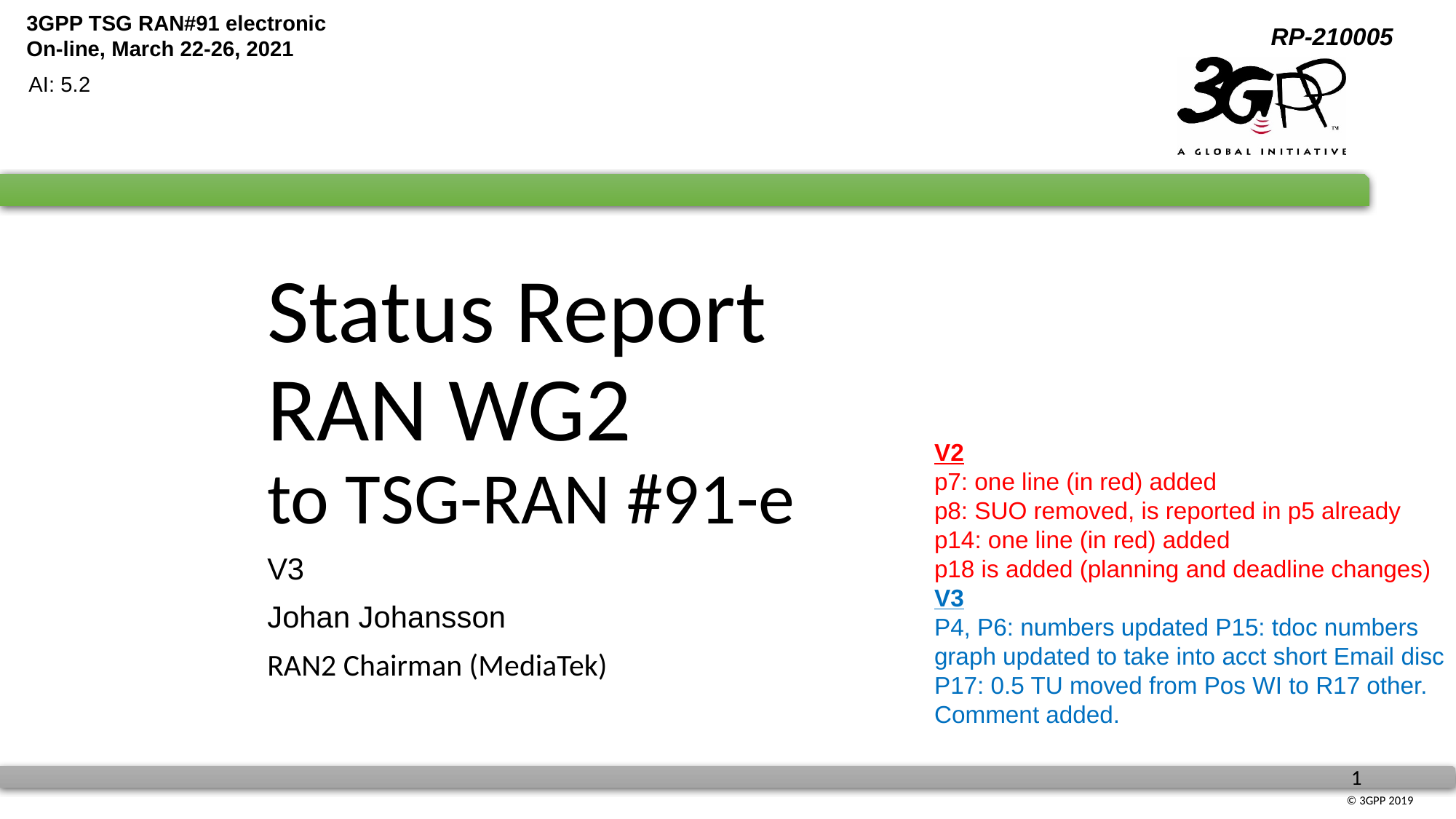

AI: 5.2
# Status Report RAN WG2 to TSG-RAN #91-e
V2
p7: one line (in red) added
p8: SUO removed, is reported in p5 already
p14: one line (in red) added
p18 is added (planning and deadline changes)
V3
P4, P6: numbers updated P15: tdoc numbers
graph updated to take into acct short Email disc
P17: 0.5 TU moved from Pos WI to R17 other.
Comment added.

V3
Johan Johansson
RAN2 Chairman (MediaTek)